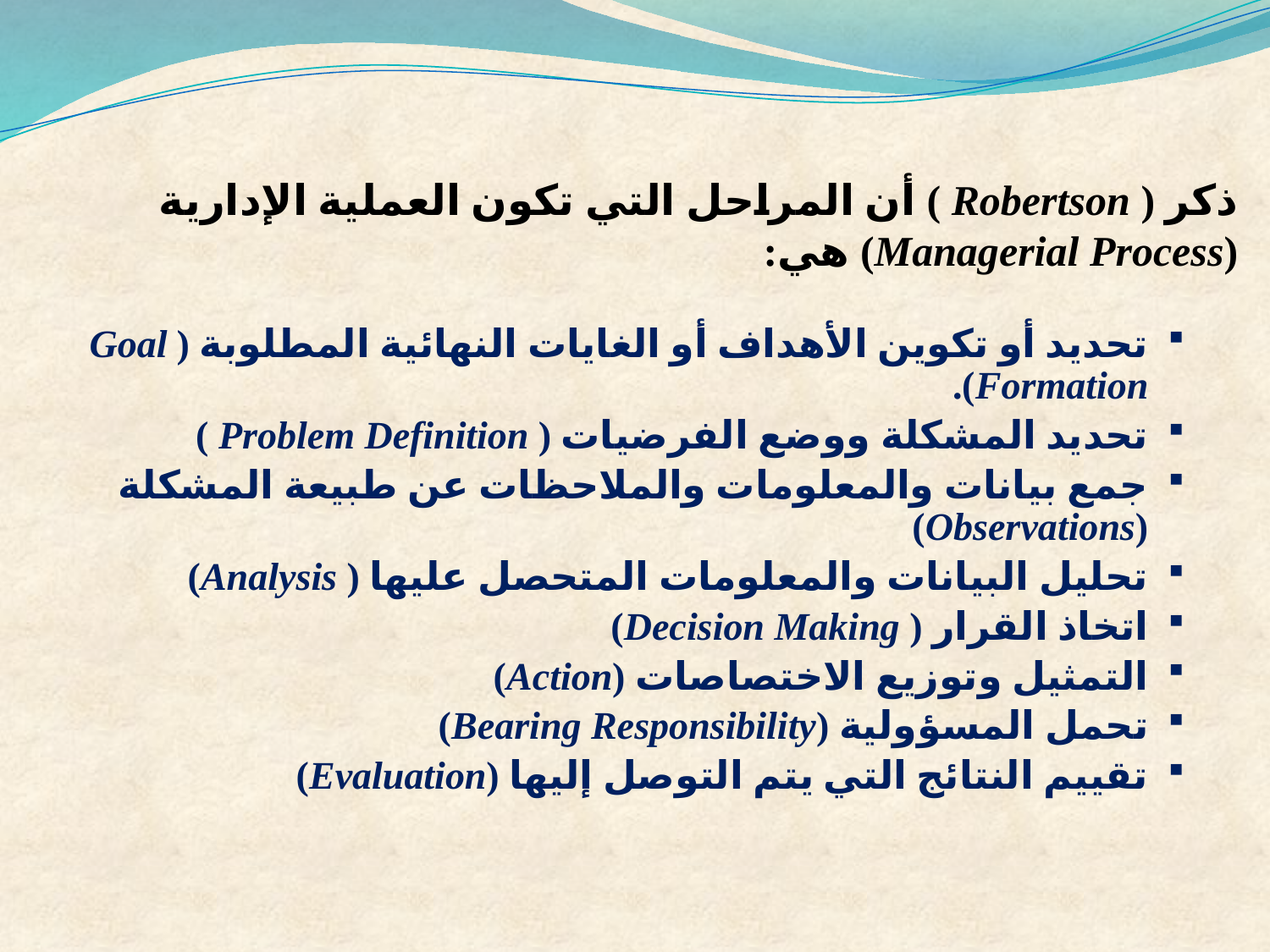

# ذكر ( Robertson ) أن المراحل التي تكون العملية الإدارية (Managerial Process) هي:
تحديد أو تكوين الأهداف أو الغايات النهائية المطلوبة ( Goal Formation).
تحديد المشكلة ووضع الفرضيات ( Problem Definition )
جمع بيانات والمعلومات والملاحظات عن طبيعة المشكلة (Observations)
تحليل البيانات والمعلومات المتحصل عليها ( Analysis)
اتخاذ القرار ( Decision Making)
التمثيل وتوزيع الاختصاصات (Action)
تحمل المسؤولية (Bearing Responsibility)
تقييم النتائج التي يتم التوصل إليها (Evaluation)